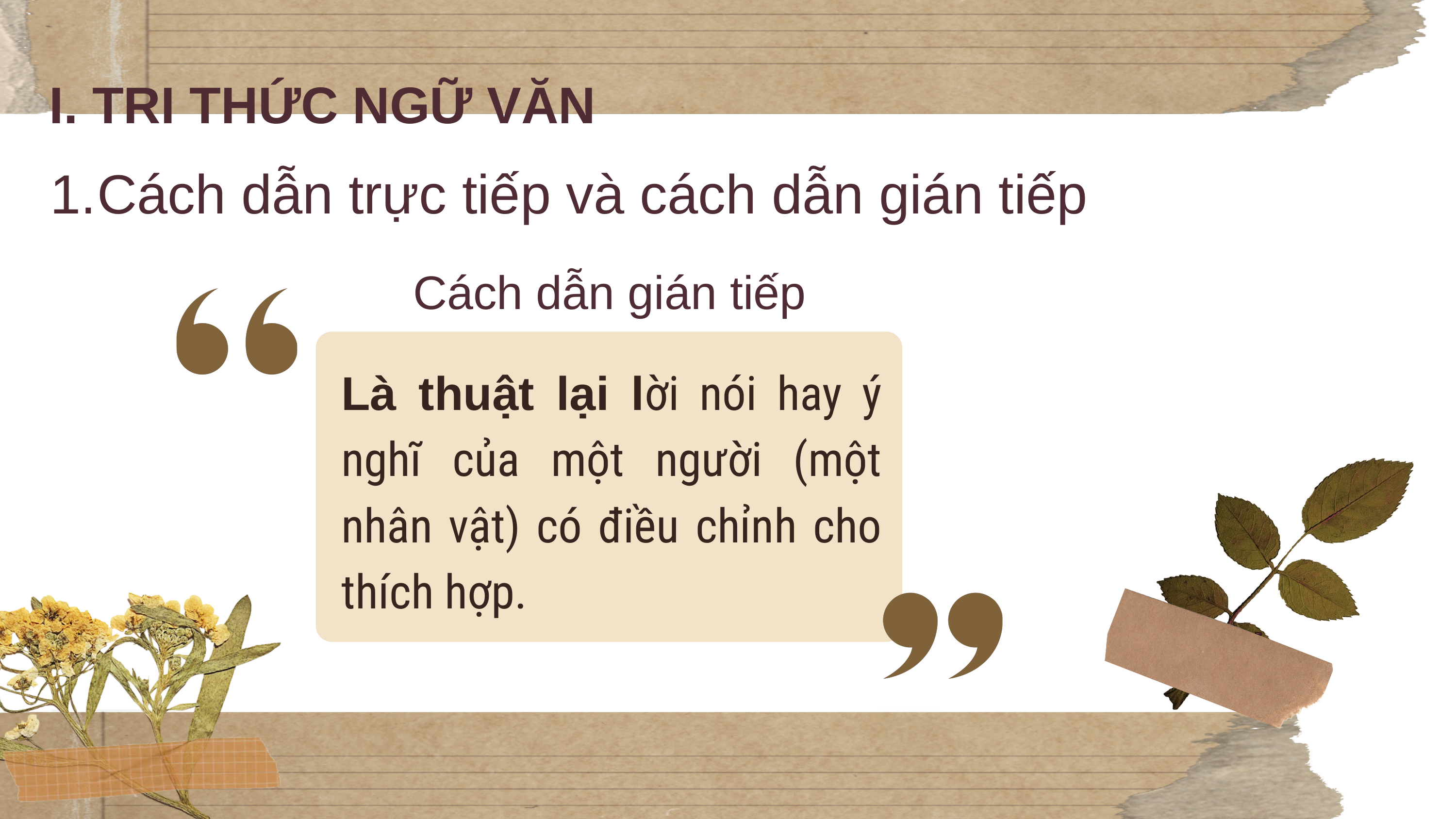

I. TRI THỨC NGỮ VĂN
Cách dẫn trực tiếp và cách dẫn gián tiếp
Cách dẫn gián tiếp

Là thuật lại lời nói hay ý nghĩ của một người (một nhân vật) có điều chỉnh cho thích hợp.